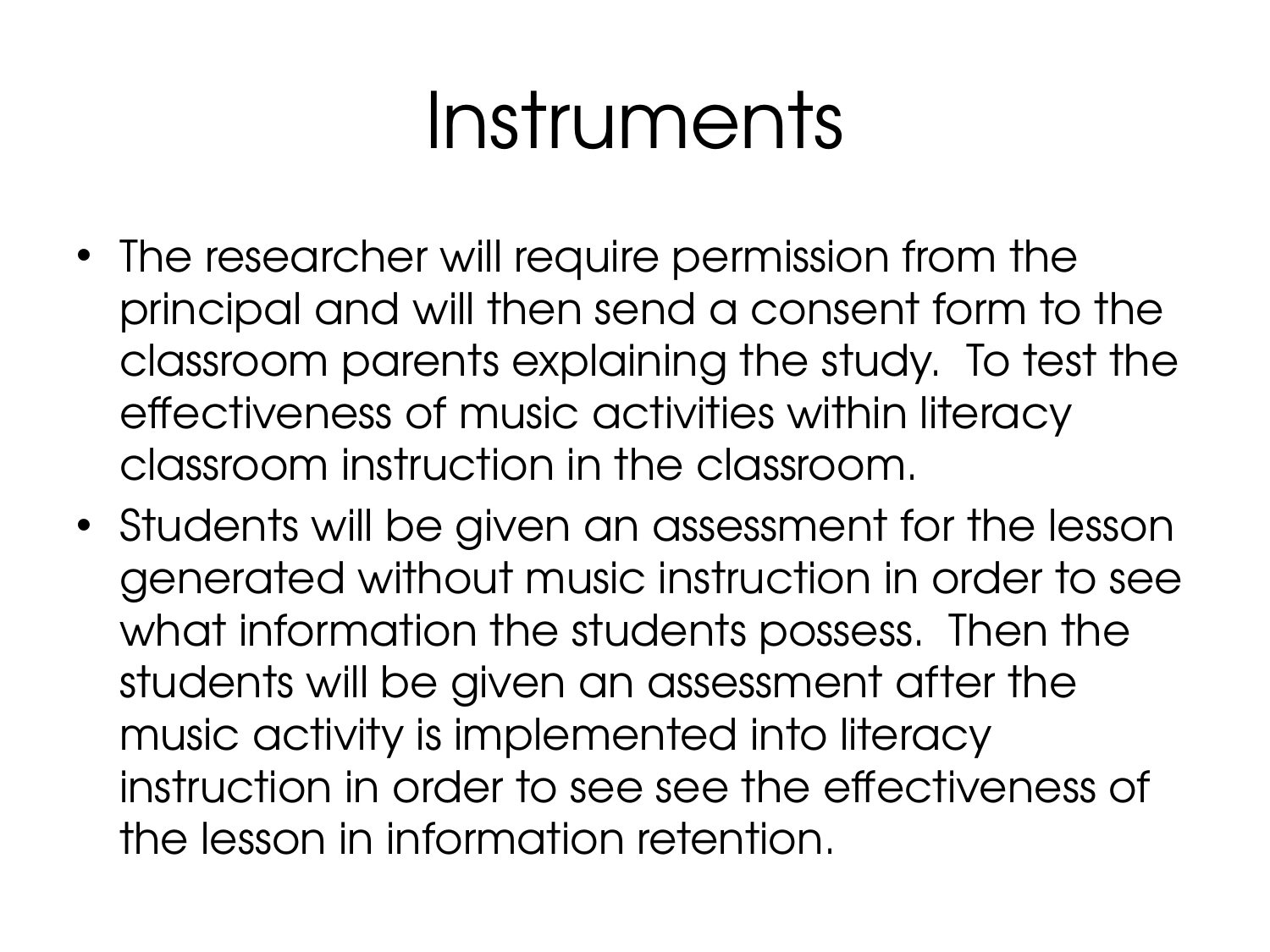

# Instruments
The researcher will require permission from the principal and will then send a consent form to the classroom parents explaining the study.  To test the effectiveness of music activities within literacy classroom instruction in the classroom.
Students will be given an assessment for the lesson generated without music instruction in order to see what information the students possess.  Then the students will be given an assessment after the music activity is implemented into literacy instruction in order to see see the effectiveness of the lesson in information retention.